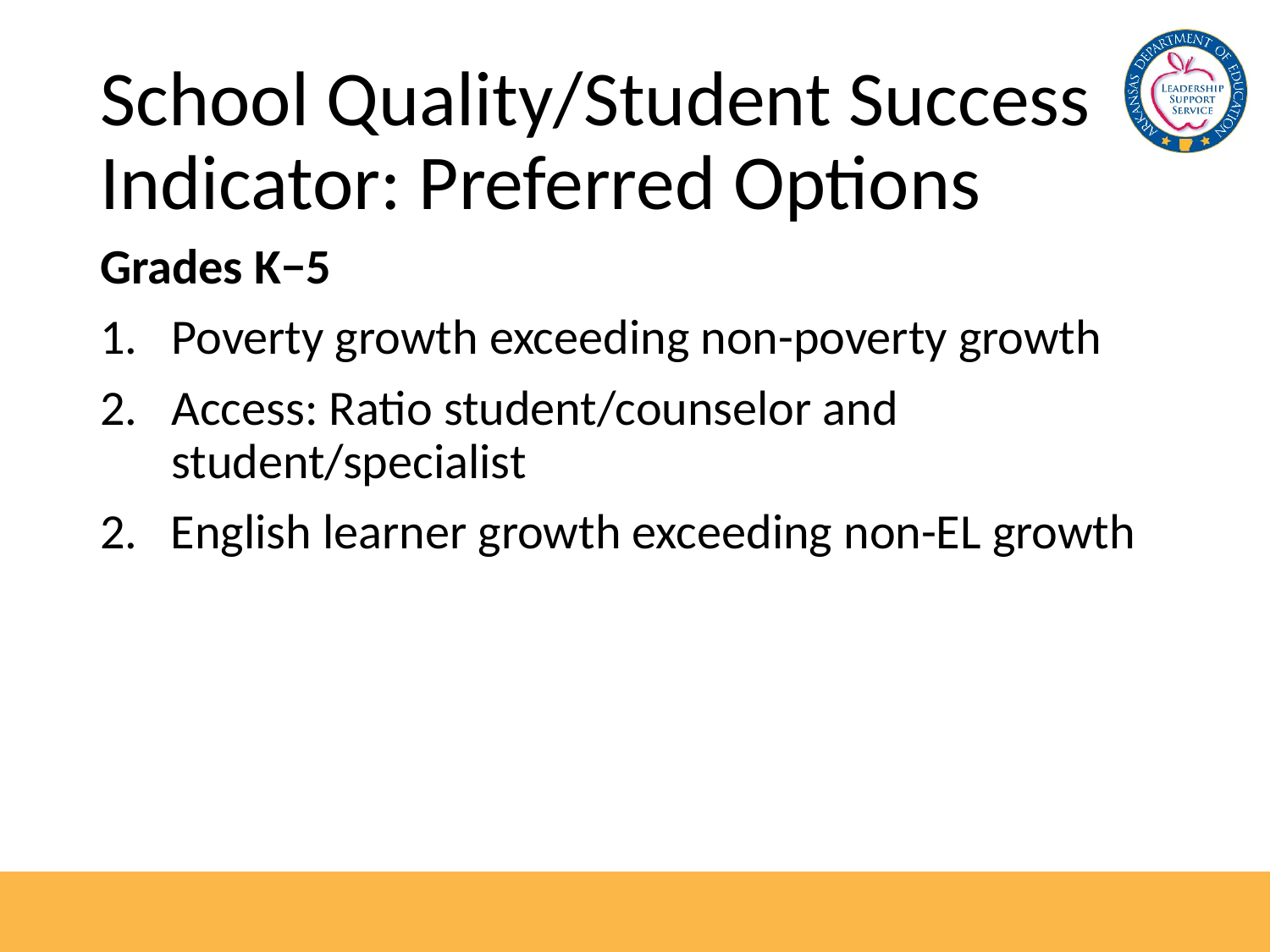

# School Quality/Student Success Indicator: Preferred Options
Grades K−5
Poverty growth exceeding non-poverty growth
Access: Ratio student/counselor and student/specialist
2.   English learner growth exceeding non-EL growth